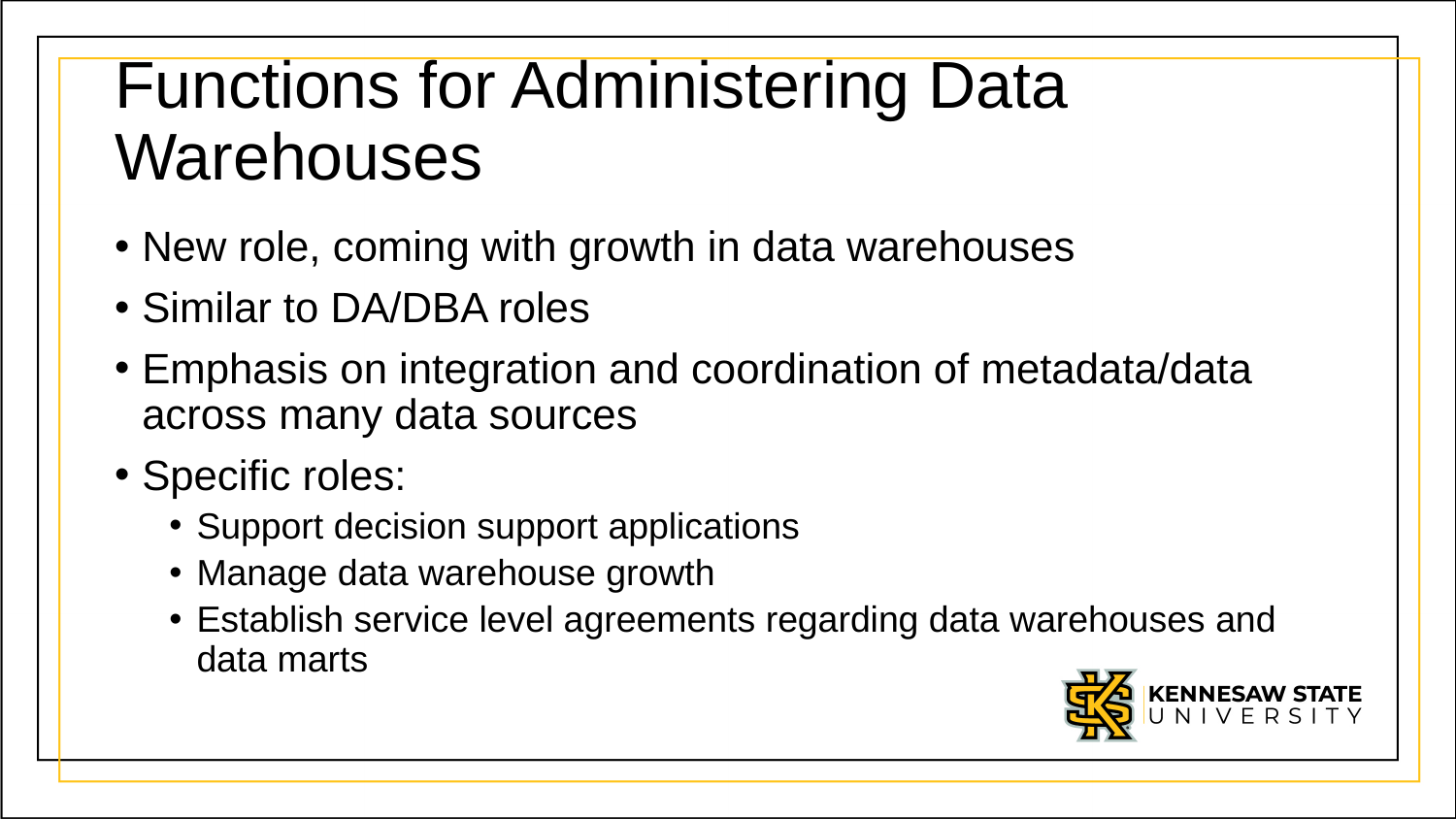

# Functions for Administering Data Warehouses
New role, coming with growth in data warehouses
Similar to DA/DBA roles
Emphasis on integration and coordination of metadata/data across many data sources
Specific roles:
Support decision support applications
Manage data warehouse growth
Establish service level agreements regarding data warehouses and data marts